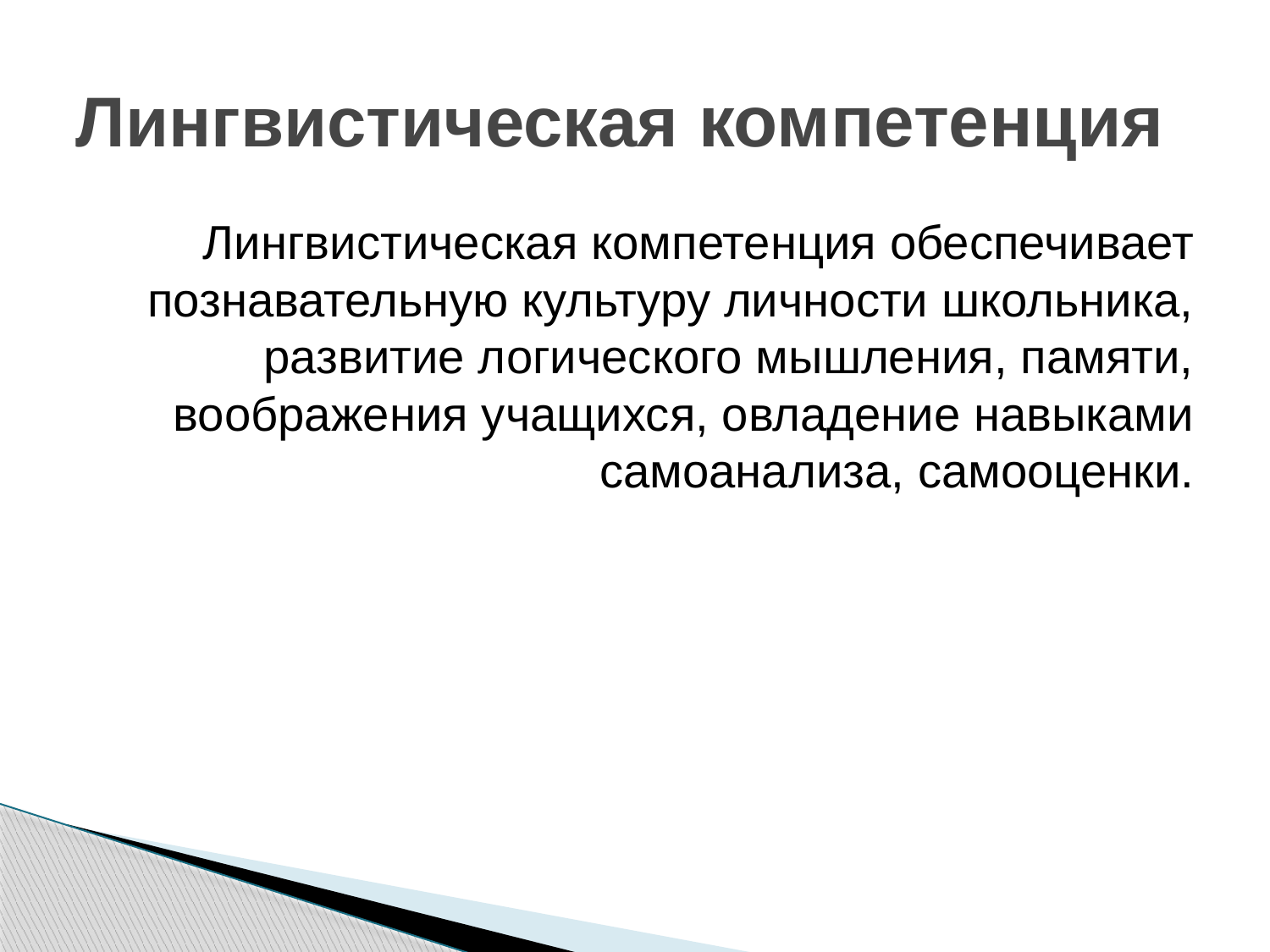

# Лингвистическая компетенция
Лингвистическая компетенция обеспечивает познавательную культуру личности школьника, развитие логического мышления, памяти, воображения учащихся, овладение навыками самоанализа, самооценки.